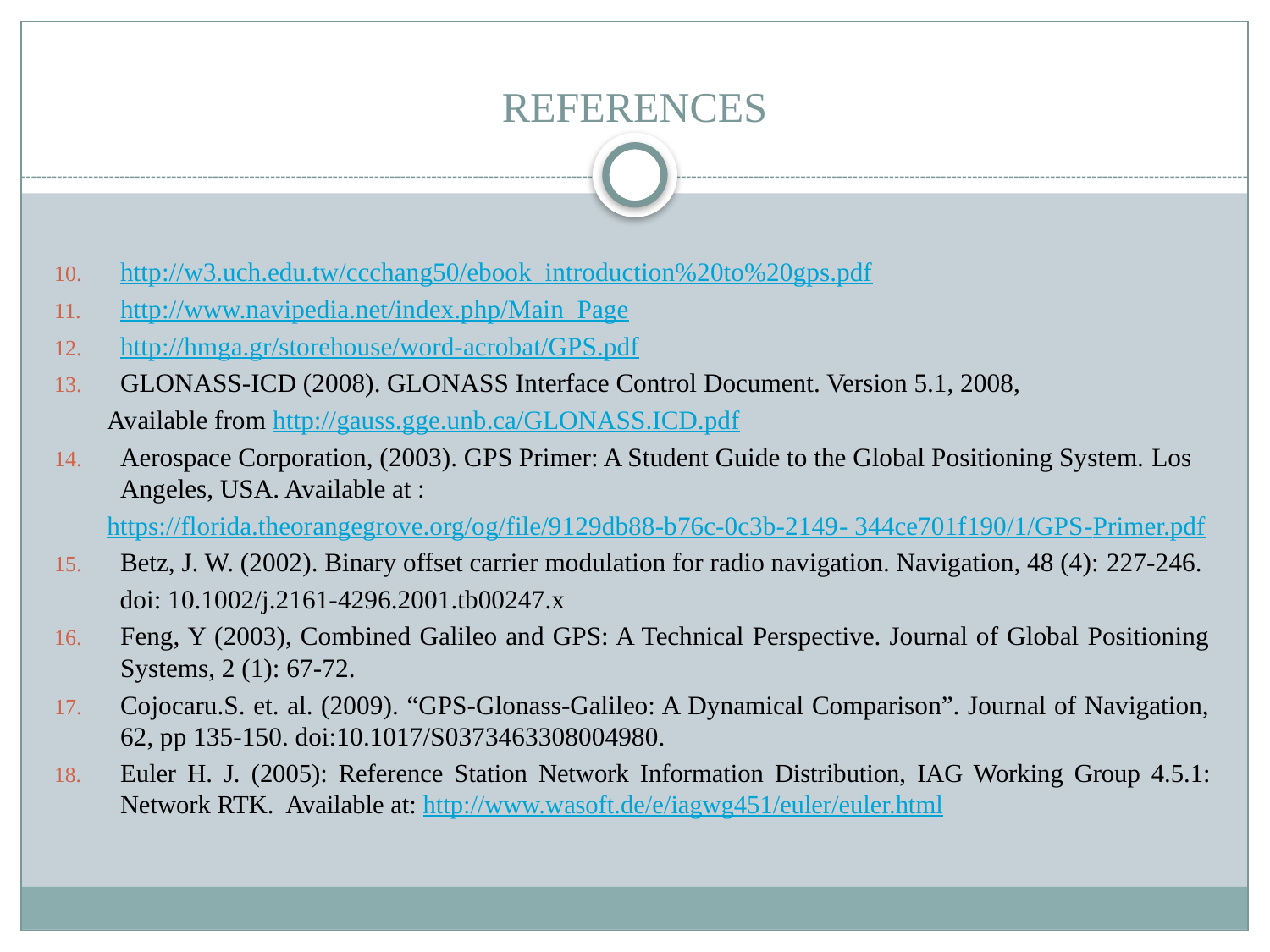

# REFERENCES

http://w3.uch.edu.tw/ccchang50/ebook_introduction%20to%20gps.pdf
http://www.navipedia.net/index.php/Main_Page
http://hmga.gr/storehouse/word-acrobat/GPS.pdf
GLONASS-ICD (2008). GLONASS Interface Control Document. Version 5.1, 2008,
        Available from http://gauss.gge.unb.ca/GLONASS.ICD.pdf
Aerospace Corporation, (2003). GPS Primer: A Student Guide to the Global Positioning System. Los Angeles, USA. Available at :
        https://florida.theorangegrove.org/og/file/9129db88-b76c-0c3b-2149- 344ce701f190/1/GPS-Primer.pdf
Betz, J. W. (2002). Binary offset carrier modulation for radio navigation. Navigation, 48 (4): 227-246.
          doi: 10.1002/j.2161-4296.2001.tb00247.x
Feng, Y (2003), Combined Galileo and GPS: A Technical Perspective. Journal of Global Positioning Systems, 2 (1): 67-72.
Cojocaru.S. et. al. (2009). “GPS-Glonass-Galileo: A Dynamical Comparison”. Journal of Navigation, 62, pp 135-150. doi:10.1017/S0373463308004980.
Euler H. J. (2005): Reference Station Network Information Distribution, IAG Working Group 4.5.1: Network RTK.  Available at: http://www.wasoft.de/e/iagwg451/euler/euler.html